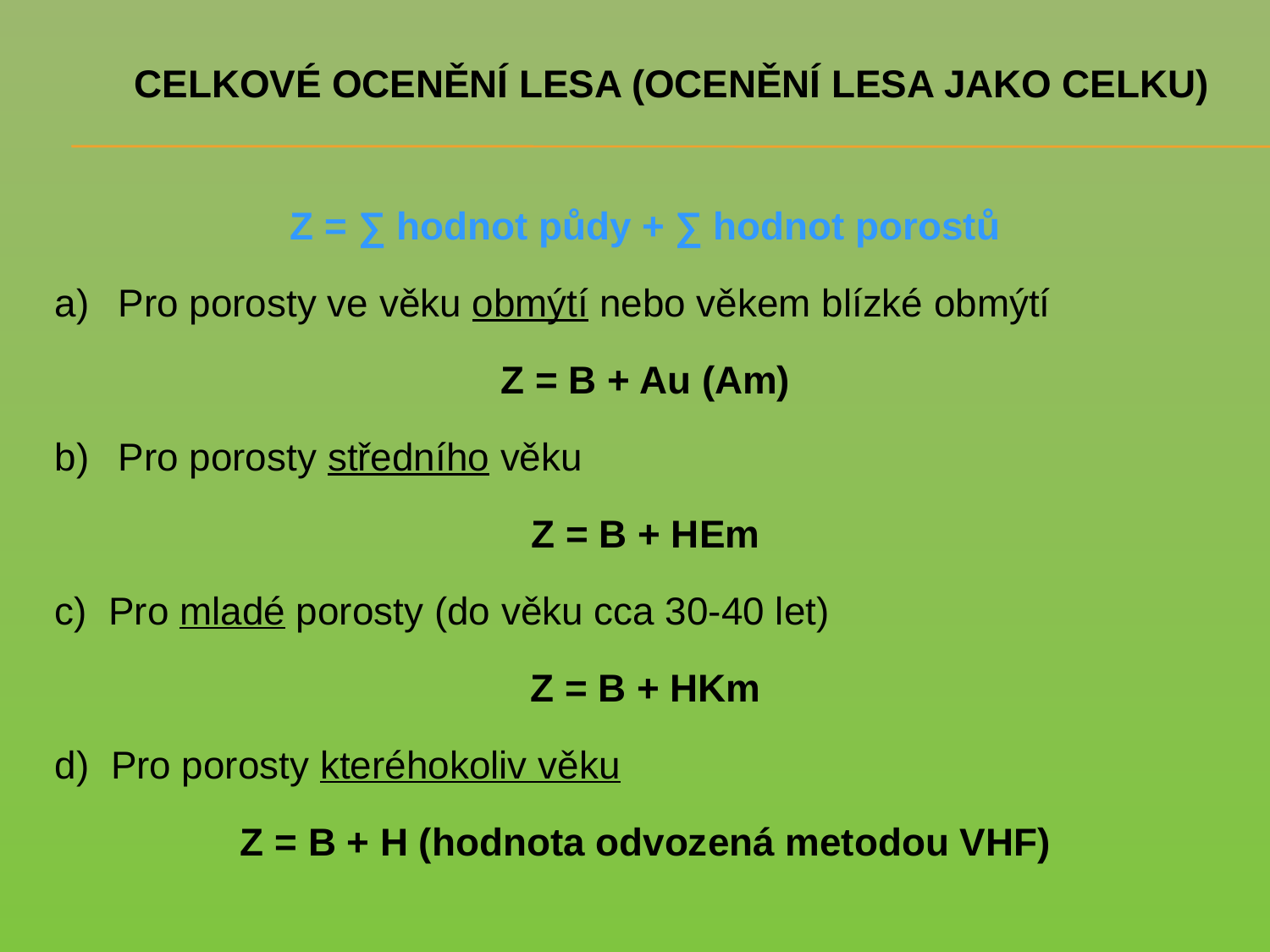

# CELKOVÉ OCENĚNÍ LESA (OCENĚNÍ LESA JAKO CELKU)

Z = ∑ hodnot půdy + ∑ hodnot porostů
Pro porosty ve věku obmýtí nebo věkem blízké obmýtí
Z = B + Au (Am)
Pro porosty středního věku
Z = B + HEm
c)  Pro mladé porosty (do věku cca 30-40 let)
Z = B + HKm
d)  Pro porosty kteréhokoliv věku
Z = B + H (hodnota odvozená metodou VHF)